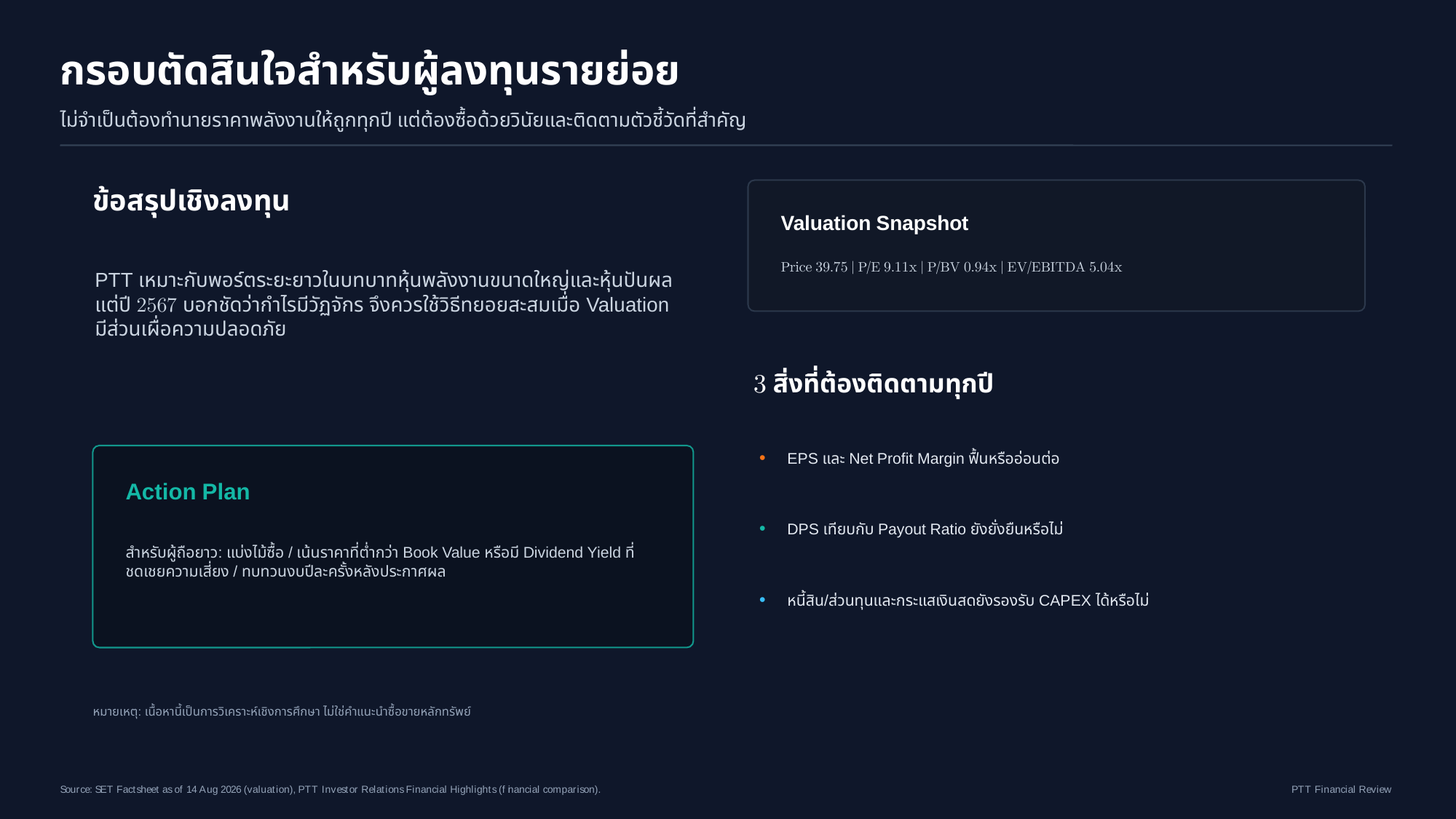

กรอบตัดสินใจสำหรับผู้ลงทุนรายย่อย
ไม่จำเป็นต้องทำนายราคาพลังงานให้ถูกทุกปี แต่ต้องซื้อด้วยวินัยและติดตามตัวชี้วัดที่สำคัญ

ข้อสรุปเชิงลงทุน

Valuation Snapshot
PTT เหมาะกับพอร์ตระยะยาวในบทบาทหุ้นพลังงานขนาดใหญ่และหุ้นปันผล แต่ปี 2567 บอกชัดว่ากำไรมีวัฏจักร จึงควรใช้วิธีทยอยสะสมเมื่อ Valuation มีส่วนเผื่อความปลอดภัย
Price 39.75 | P/E 9.11x | P/BV 0.94x | EV/EBITDA 5.04x
3 สิ่งที่ต้องติดตามทุกปี
EPS และ Net Profit Margin ฟื้นหรืออ่อนต่อ
●

Action Plan
DPS เทียบกับ Payout Ratio ยังยั่งยืนหรือไม่
●
สำหรับผู้ถือยาว: แบ่งไม้ซื้อ / เน้นราคาที่ต่ำกว่า Book Value หรือมี Dividend Yield ที่ชดเชยความเสี่ยง / ทบทวนงบปีละครั้งหลังประกาศผล
หนี้สิน/ส่วนทุนและกระแสเงินสดยังรองรับ CAPEX ได้หรือไม่
●
หมายเหตุ: เนื้อหานี้เป็นการวิเคราะห์เชิงการศึกษา ไม่ใช่คำแนะนำซื้อขายหลักทรัพย์
Source: SET Factsheet as of 14 Aug 2026 (valuation), PTT Investor Relations Financial Highlights (financial comparison).
PTT Financial Review